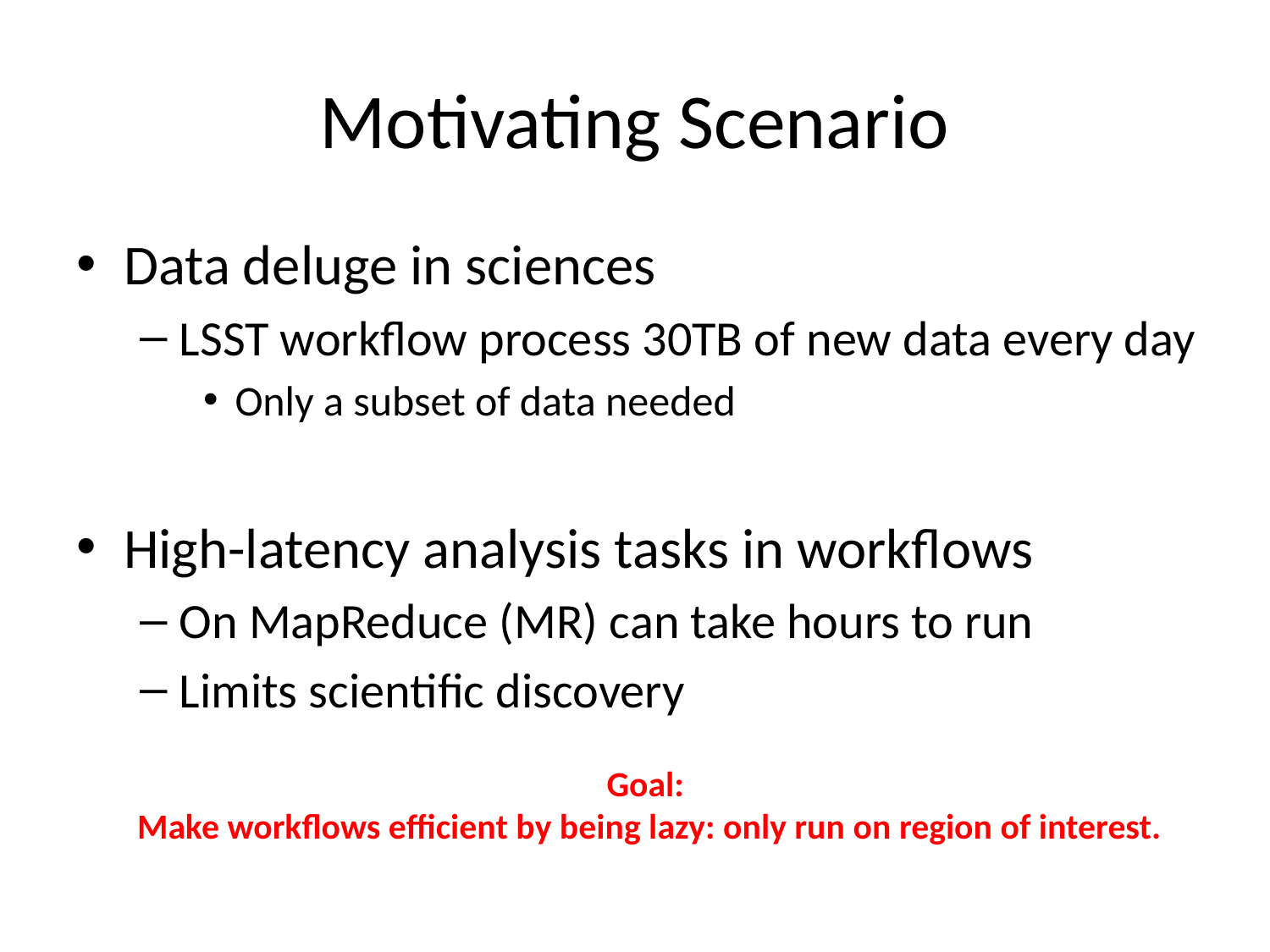

# Motivating Scenario
Data deluge in sciences
LSST workflow process 30TB of new data every day
Only a subset of data needed

High-latency analysis tasks in workflows
On MapReduce (MR) can take hours to run
Limits scientific discovery

Goal:
 Make workflows efficient by being lazy: only run on region of interest.